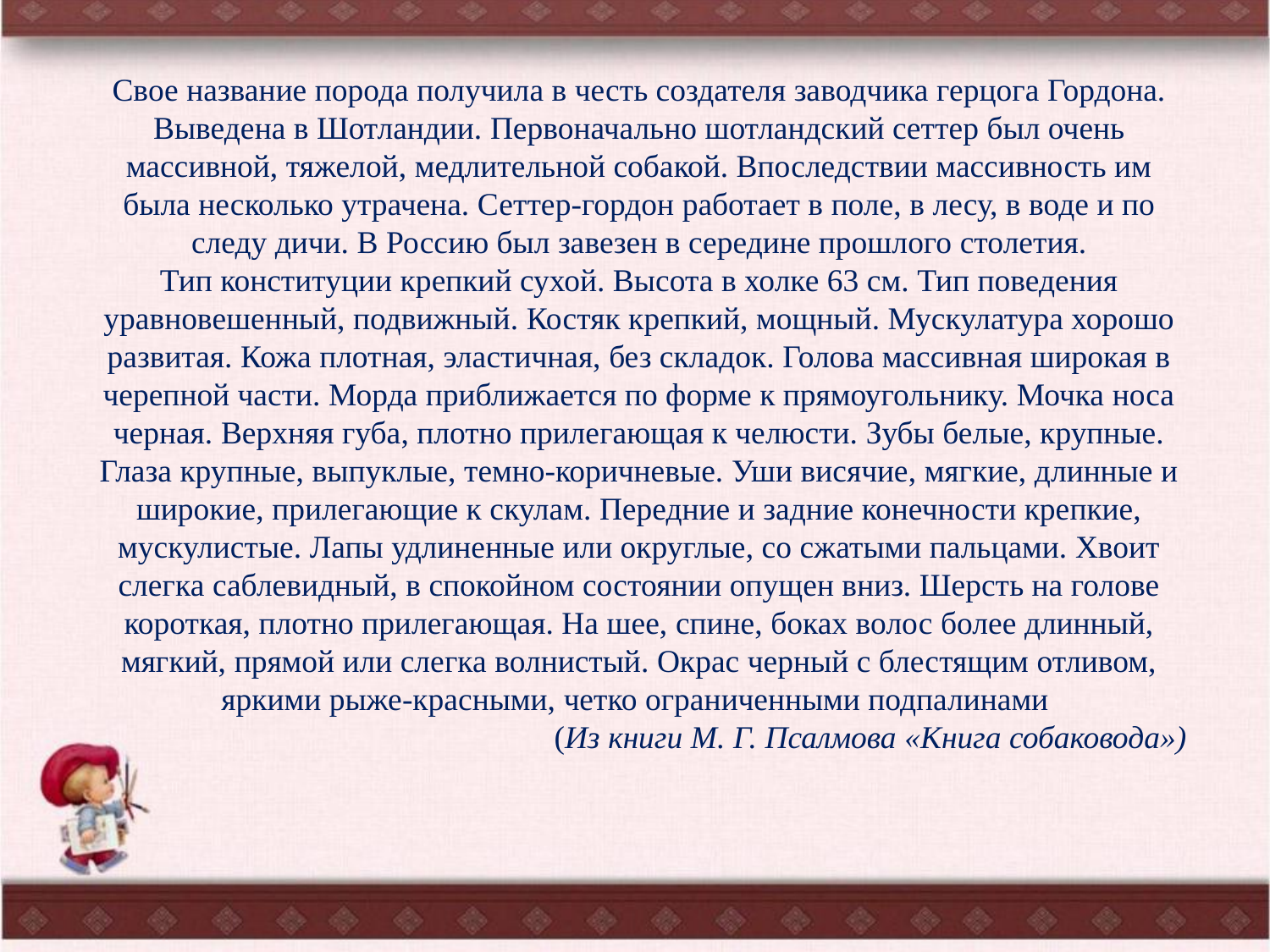

Свое название порода получила в честь создателя заводчика герцога Гордона. Выведена в Шотландии. Первоначально шотландский сеттер был очень массивной, тяжелой, медлительной собакой. Впоследствии массивность им была несколько утрачена. Сеттер-гордон работает в поле, в лесу, в воде и по следу дичи. В Россию был завезен в середине прошлого столетия.
Тип конституции крепкий сухой. Высота в холке 63 см. Тип поведения уравновешенный, подвижный. Костяк крепкий, мощный. Мускулатура хорошо развитая. Кожа плотная, эластичная, без складок. Голова массивная широкая в черепной части. Морда приближается по форме к прямоугольнику. Мочка носа черная. Верхняя губа, плотно прилегающая к челюсти. Зубы белые, крупные. Глаза крупные, выпуклые, темно-коричневые. Уши висячие, мягкие, длинные и широкие, прилегающие к скулам. Передние и задние конечности крепкие, мускулистые. Лапы удлиненные или округлые, со сжатыми пальцами. Хвоит слегка саблевидный, в спокойном состоянии опущен вниз. Шерсть на голове короткая, плотно прилегающая. На шее, спине, боках волос более длинный, мягкий, прямой или слегка волнистый. Окрас черный с блестящим отливом, яркими рыже-красными, четко ограниченными подпалинами
(Из книги М. Г. Псалмова «Книга собаковода»)